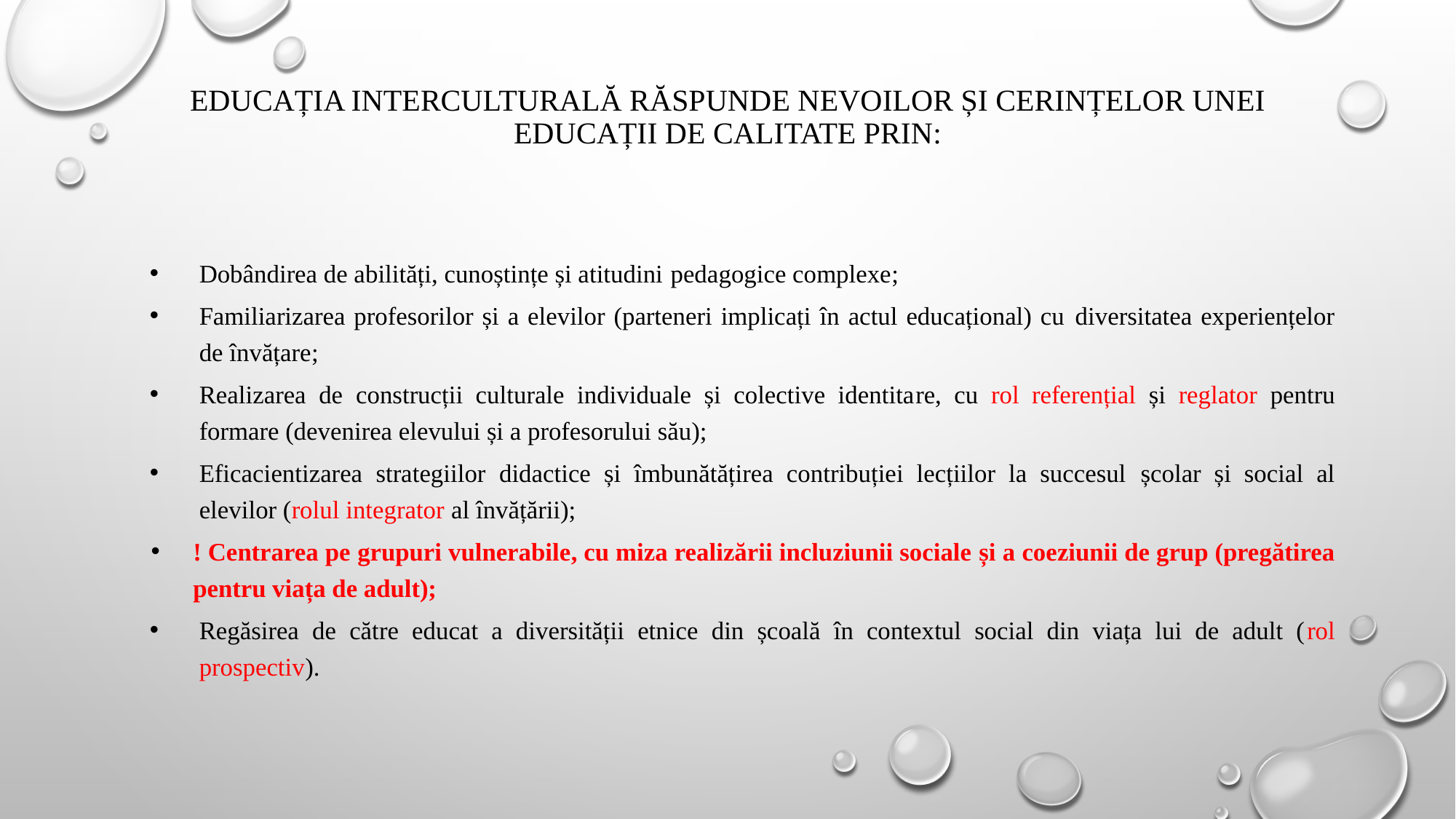

# Educația interculturală răspunde nevoilor și cerințelor unei educații de calitate prin:

Dobândirea de abilități, cunoștințe și atitudini pedagogice complexe;
Familiarizarea profesorilor și a elevilor (parteneri implicați în actul educațional) cu diversitatea experiențelor de învățare;
Realizarea de construcții culturale individuale și colective identitare, cu rol referențial și reglator pentru formare (devenirea elevului și a profesorului său);
Eficacientizarea strategiilor didactice și îmbunătățirea contribuției lecțiilor la succesul școlar și social al elevilor (rolul integrator al învățării);
! Centrarea pe grupuri vulnerabile, cu miza realizării incluziunii sociale și a coeziunii de grup (pregătirea pentru viața de adult);
Regăsirea de către educat a diversității etnice din școală în contextul social din viața lui de adult (rol prospectiv).